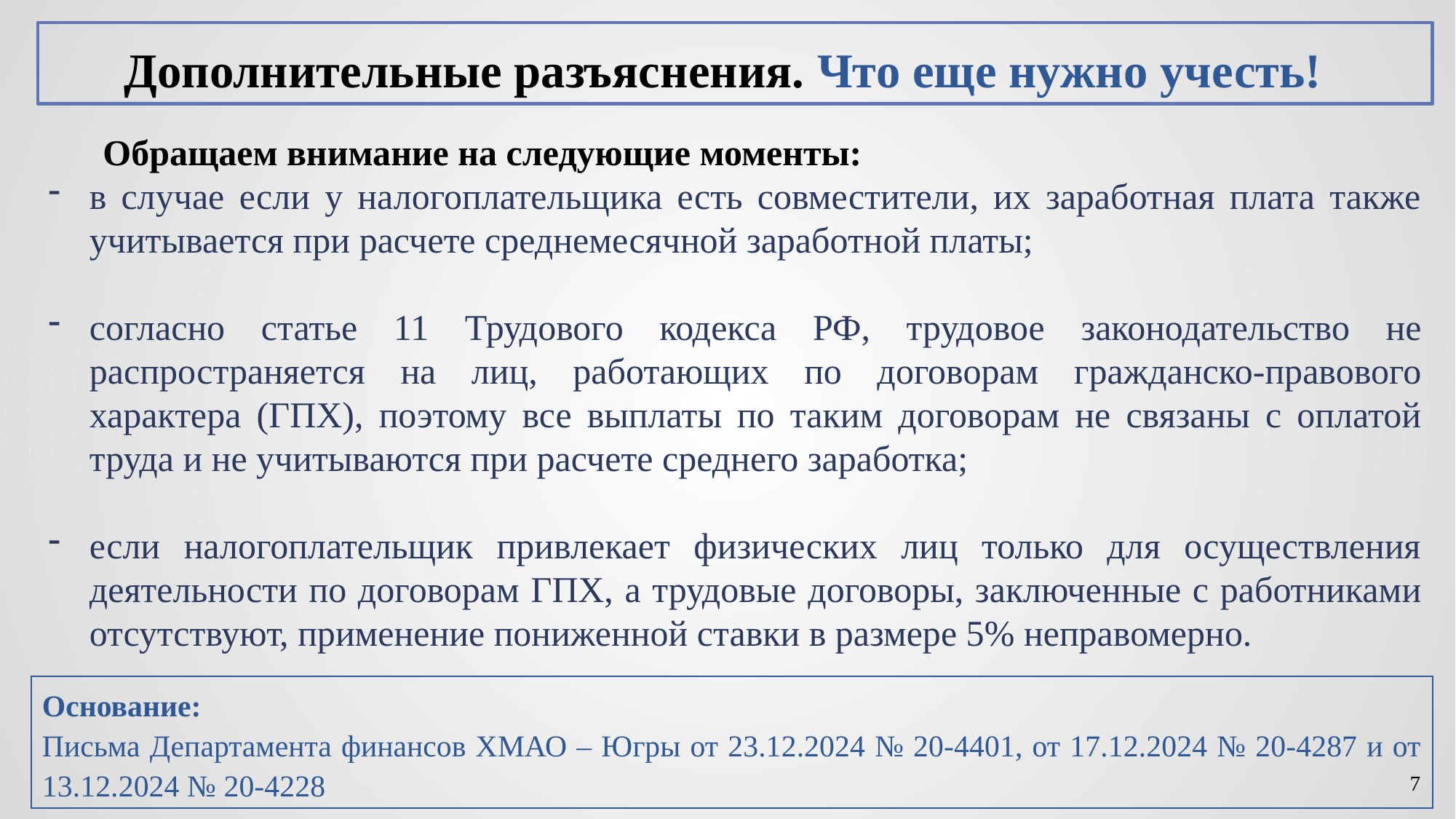

# Дополнительные разъяснения. Что еще нужно учесть!

      Обращаем внимание на следующие моменты:
в случае если у налогоплательщика есть совместители, их заработная плата также учитывается при расчете среднемесячной заработной платы;

согласно статье 11 Трудового кодекса РФ, трудовое законодательство не распространяется на лиц, работающих по договорам гражданско-правового характера (ГПХ), поэтому все выплаты по таким договорам не связаны с оплатой труда и не учитываются при расчете среднего заработка;

если налогоплательщик привлекает физических лиц только для осуществления деятельности по договорам ГПХ, а трудовые договоры, заключенные с работниками отсутствуют, применение пониженной ставки в размере 5% неправомерно.
Основание:
Письма Департамента финансов ХМАО – Югры от 23.12.2024 № 20-4401, от 17.12.2024 № 20-4287 и от 13.12.2024 № 20-4228
7